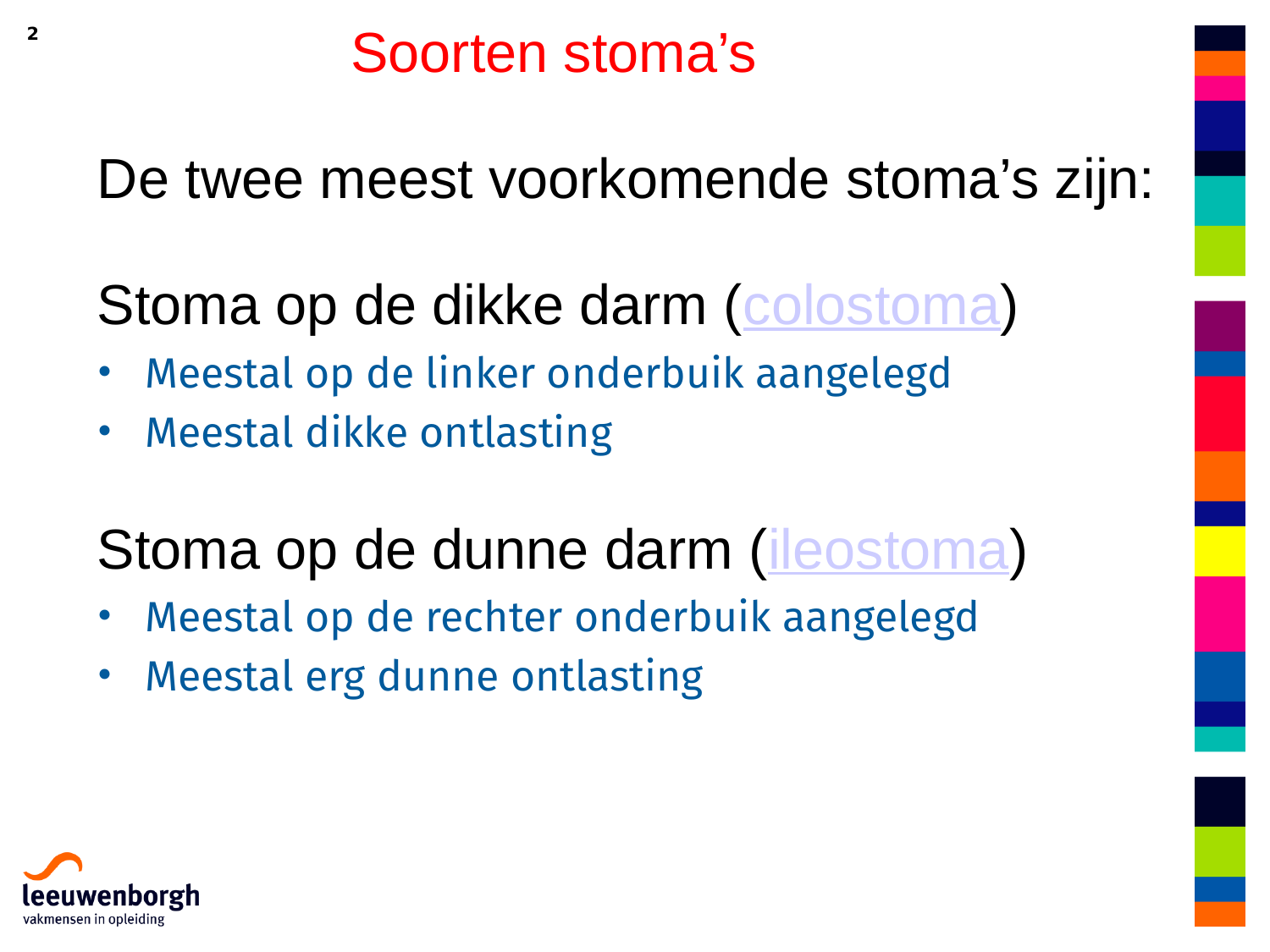

Van c     Soorten stoma’s

De twee meest voorkomende stoma’s zijn:

Stoma op de dikke darm (colostoma)
Meestal op de linker onderbuik aangelegd
Meestal dikke ontlasting

Stoma op de dunne darm (ileostoma)
Meestal op de rechter onderbuik aangelegd
Meestal erg dunne ontlasting

liënt naar klant